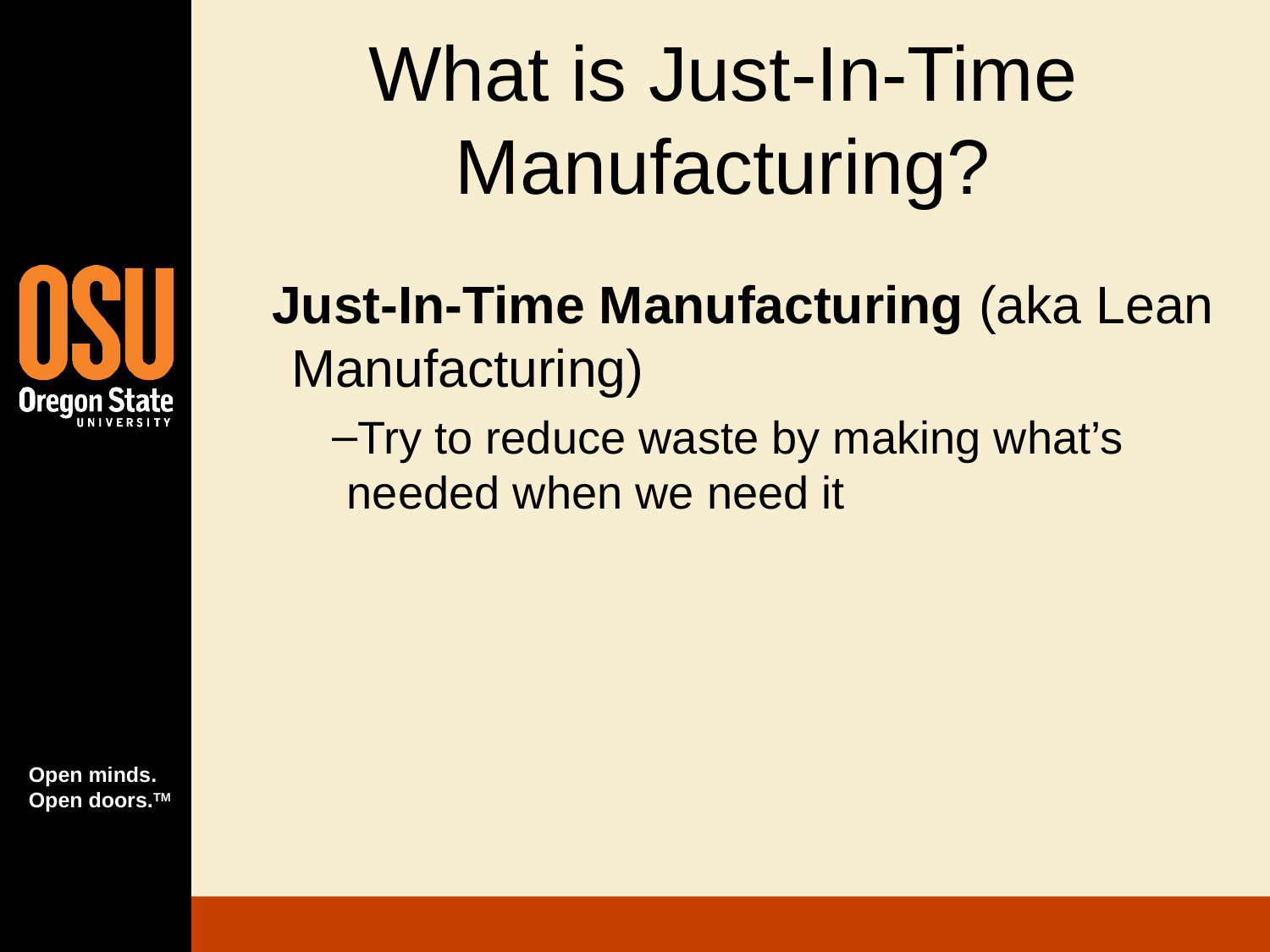

# What is Just-In-Time Manufacturing?

Just-In-Time Manufacturing (aka Lean Manufacturing)
Try to reduce waste by making what’s needed when we need it